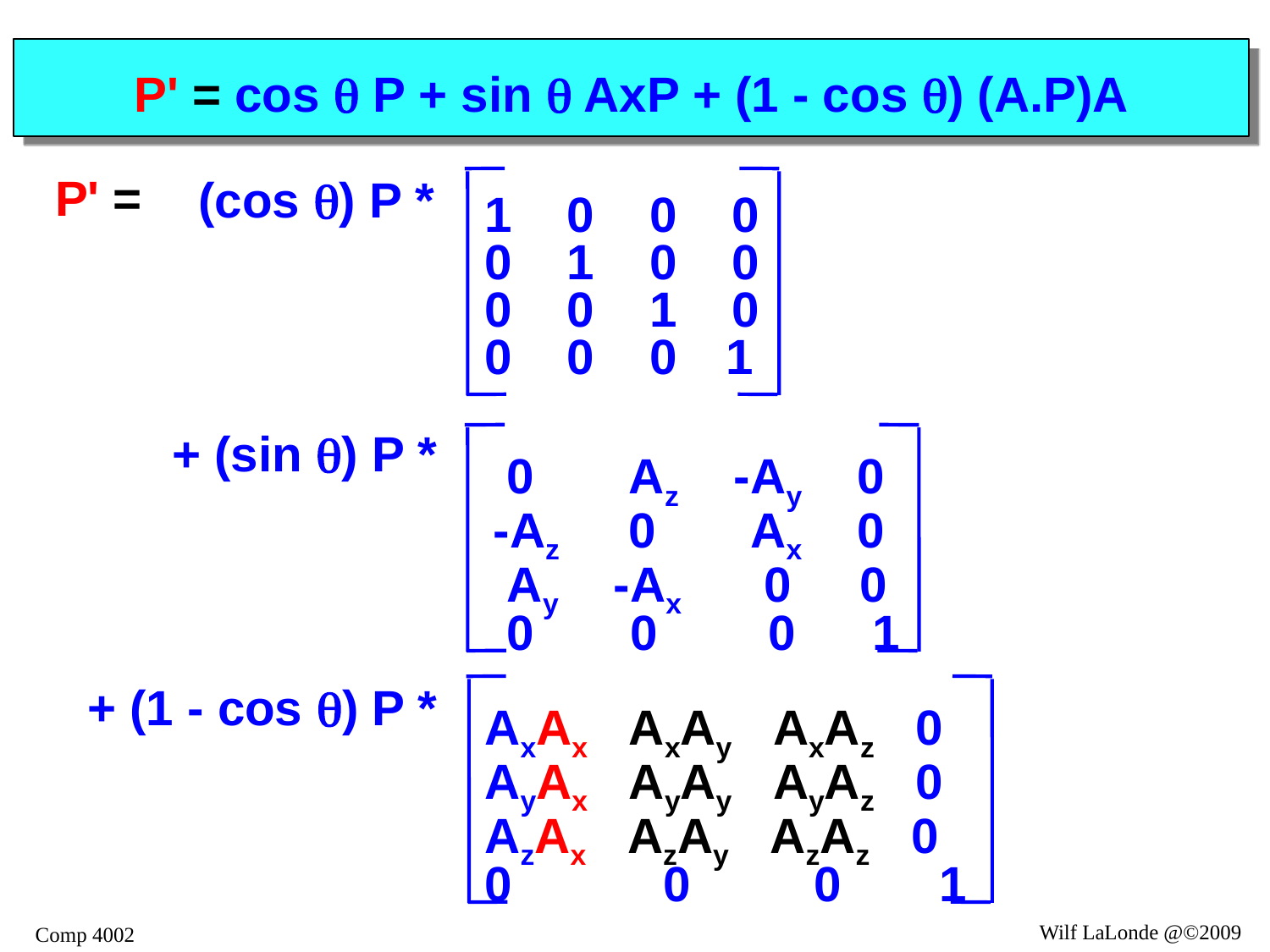

# P' = cos θ P + sin θ AxP + (1 - cos θ) (A.P)A
P' =

1    0    0    0
0    1    0    0
0    0    1    0
0    0    0    1
(cos θ) P *
+ (sin θ) P *

 0       Az    -Ay    0
-Az     0       Ax    0
 Ay    -Ax      0     0
 0       0        0        1

+ (1 - cos θ) P *
AxAx   AxAy   AxAz   0
AyAx   AyAy   AyAz   0
AzAx   AzAy   AzAz   0
0           0         0           1